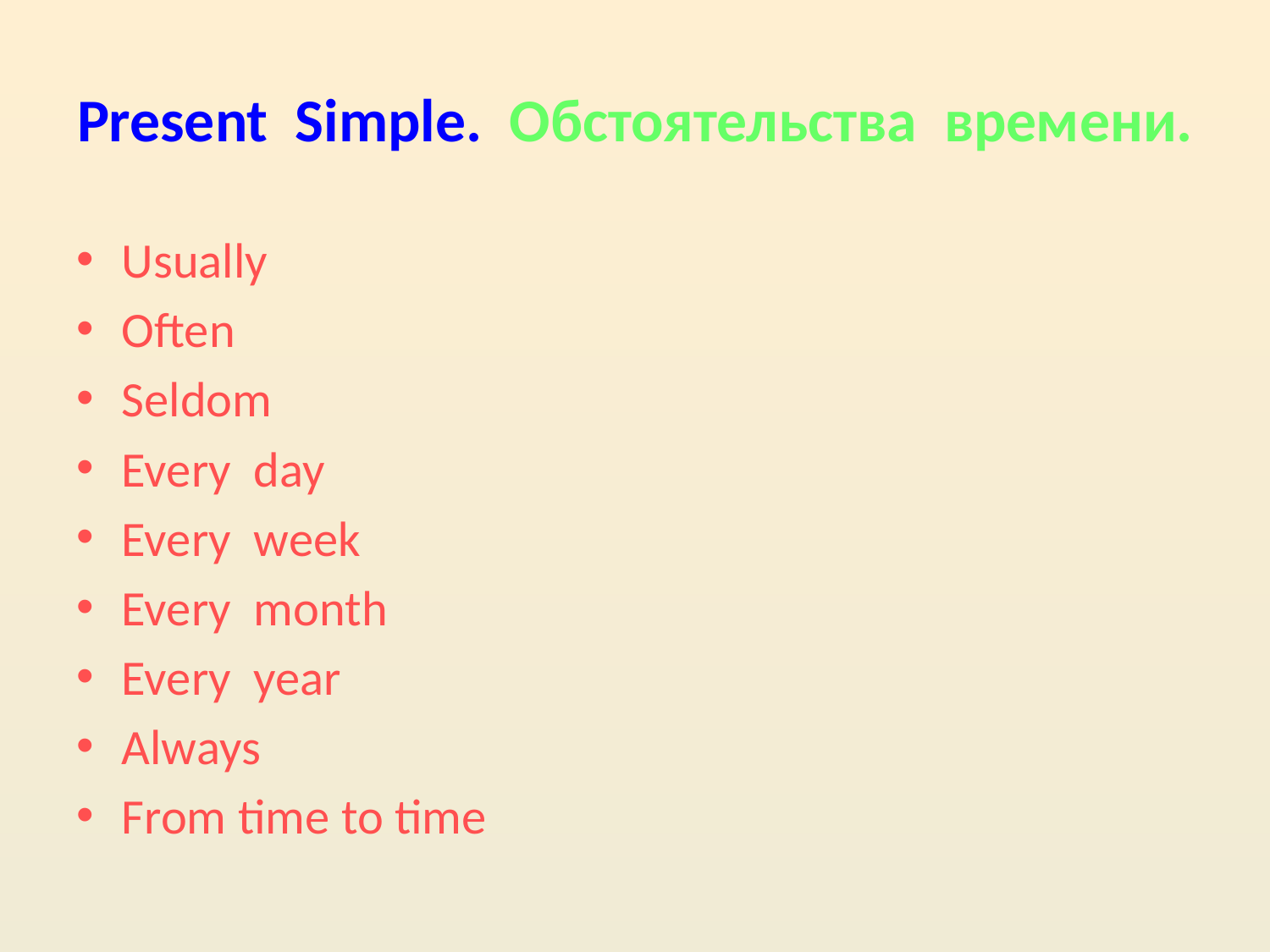

# Present  Simple.  Обстоятельства  времени.
Usually
Often
Seldom
Every  day
Every  week
Every  month
Every  year
Always
From time to time